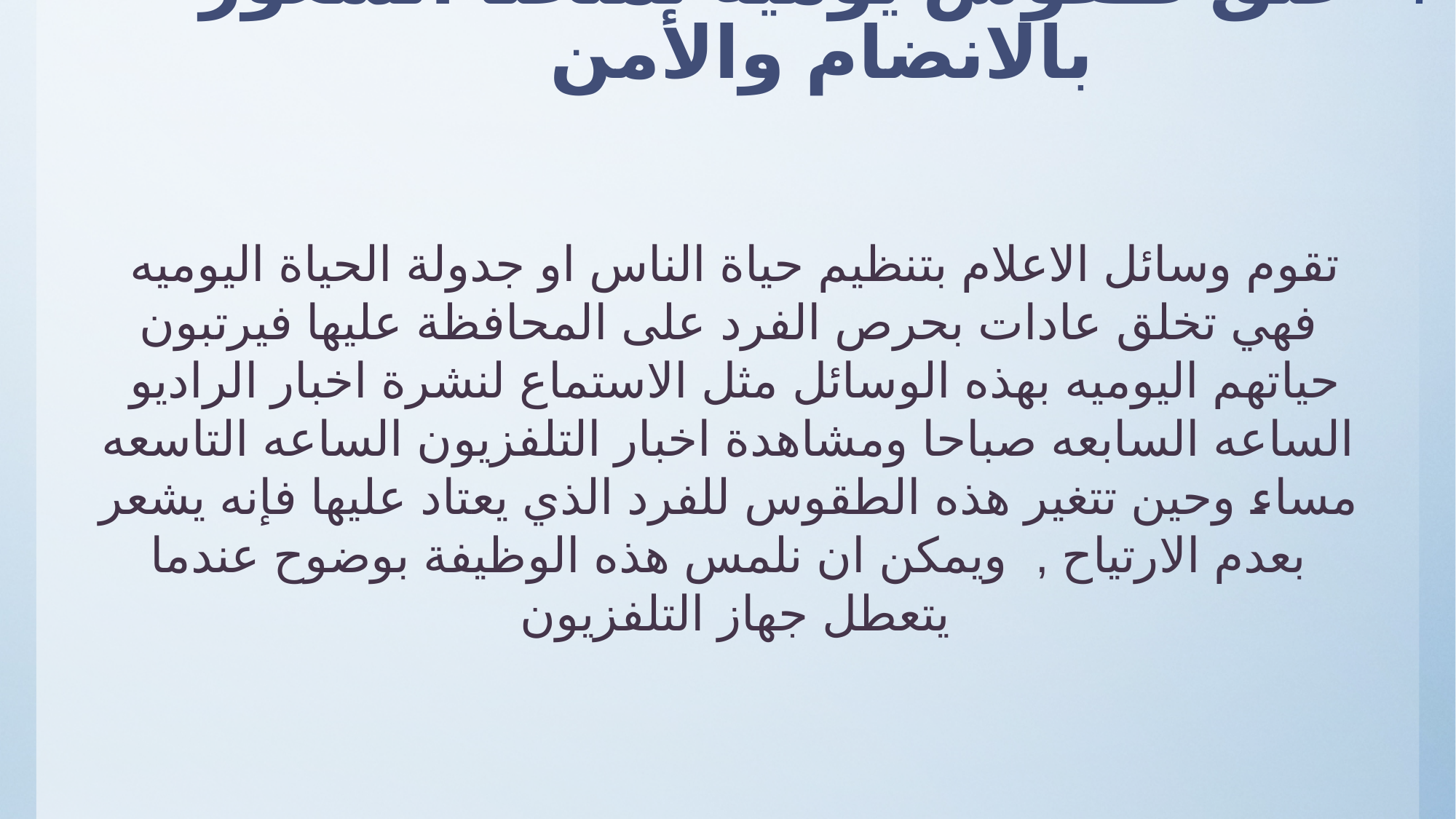

# 7- خلق طقوس يومية تمنحنا الشعور بالانضام والأمن
تقوم وسائل الاعلام بتنظيم حياة الناس او جدولة الحياة اليوميه  فهي تخلق عادات بحرص الفرد على المحافظة عليها فيرتبون حياتهم اليوميه بهذه الوسائل مثل الاستماع لنشرة اخبار الراديو  الساعه السابعه صباحا ومشاهدة اخبار التلفزيون الساعه التاسعه مساء وحين تتغير هذه الطقوس للفرد الذي يعتاد عليها فإنه يشعر بعدم الارتياح ,  ويمكن ان نلمس هذه الوظيفة بوضوح عندما يتعطل جهاز التلفزيون